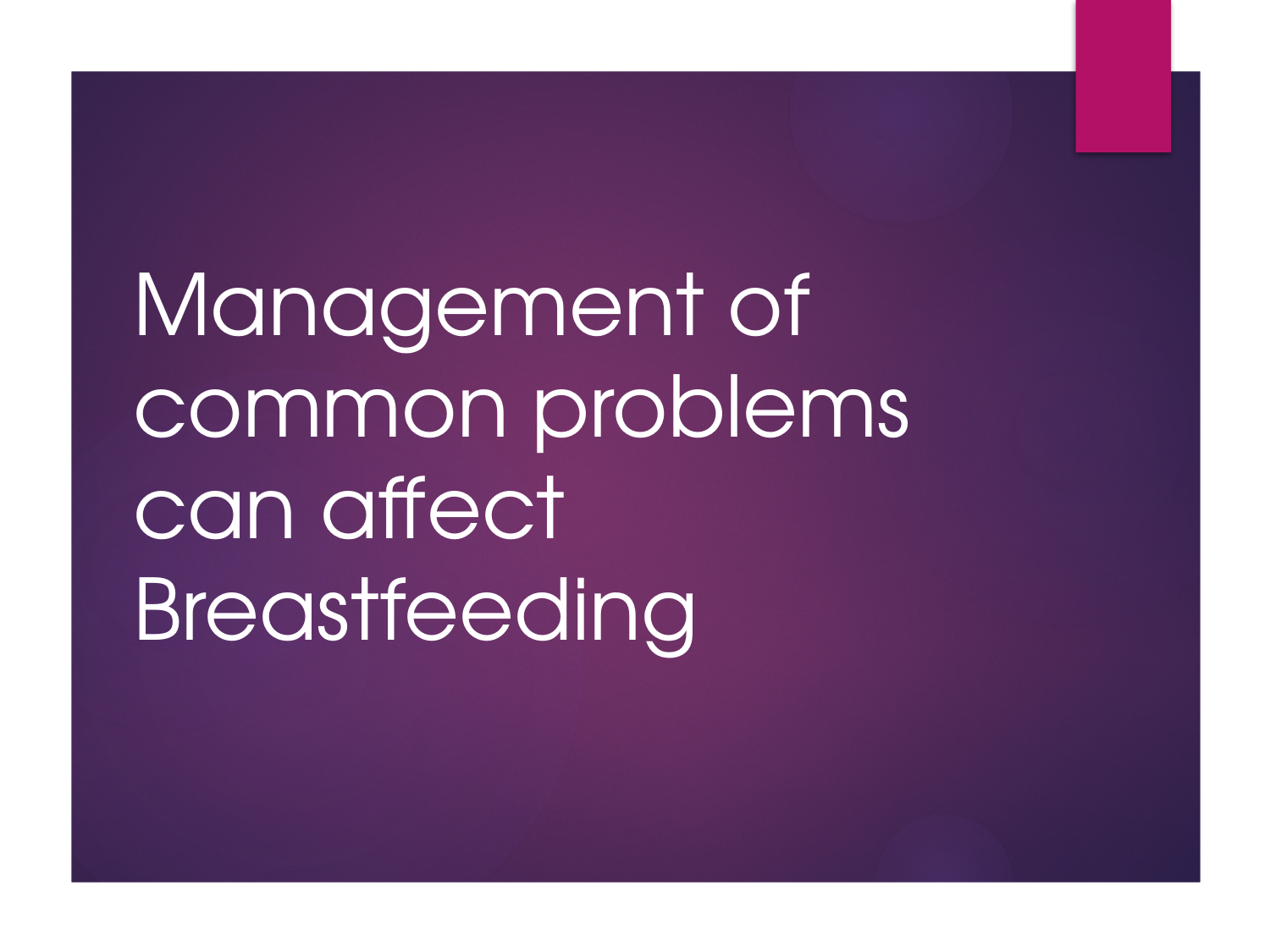

# Management of common problems can affect Breastfeeding